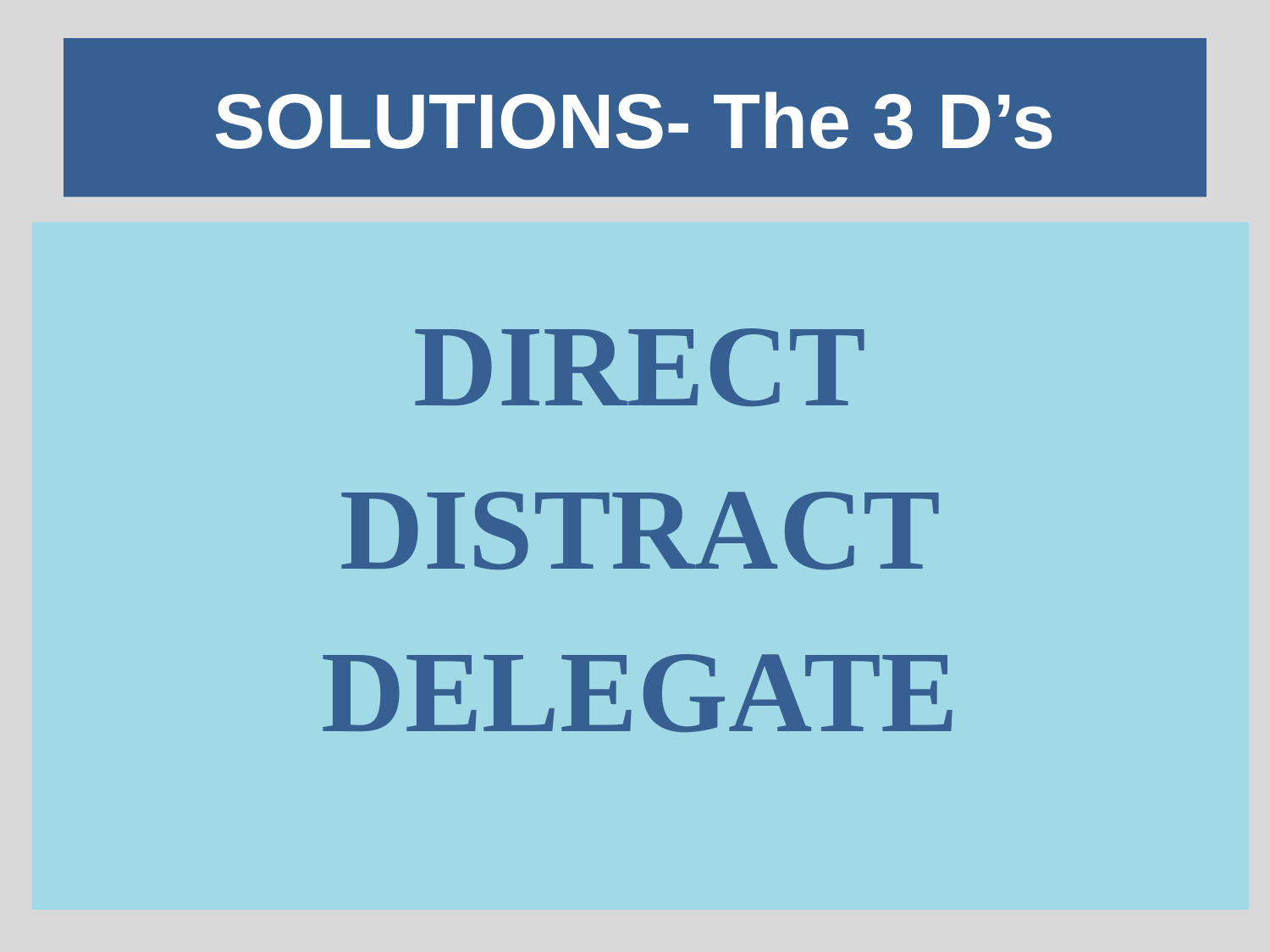

# SOLUTIONS- The 3 D’s

DIRECT
DISTRACT
DELEGATE